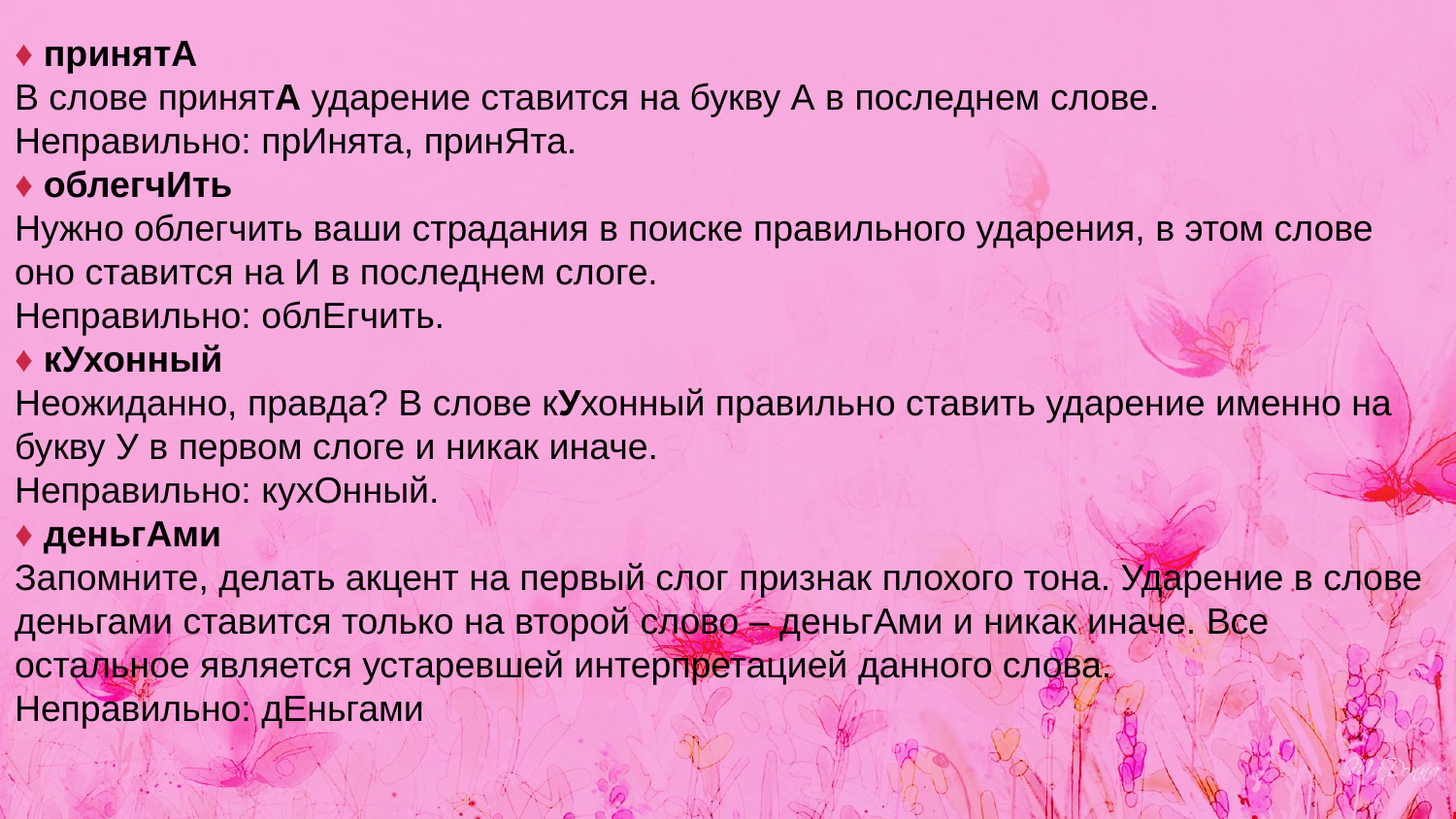

♦ принятА
В слове принятА ударение ставится на букву А в последнем слове.
Неправильно: прИнята, принЯта.
♦ облегчИть
Нужно облегчить ваши страдания в поиске правильного ударения, в этом слове оно ставится на И в последнем слоге.
Неправильно: облЕгчить.
♦ кУхонный
Неожиданно, правда? В слове кУхонный правильно ставить ударение именно на букву У в первом слоге и никак иначе.
Неправильно: кухОнный.
♦ деньгАми
Запомните, делать акцент на первый слог признак плохого тона. Ударение в слове деньгами ставится только на второй слово – деньгАми и никак иначе. Все остальное является устаревшей интерпретацией данного слова.
Неправильно: дЕньгами